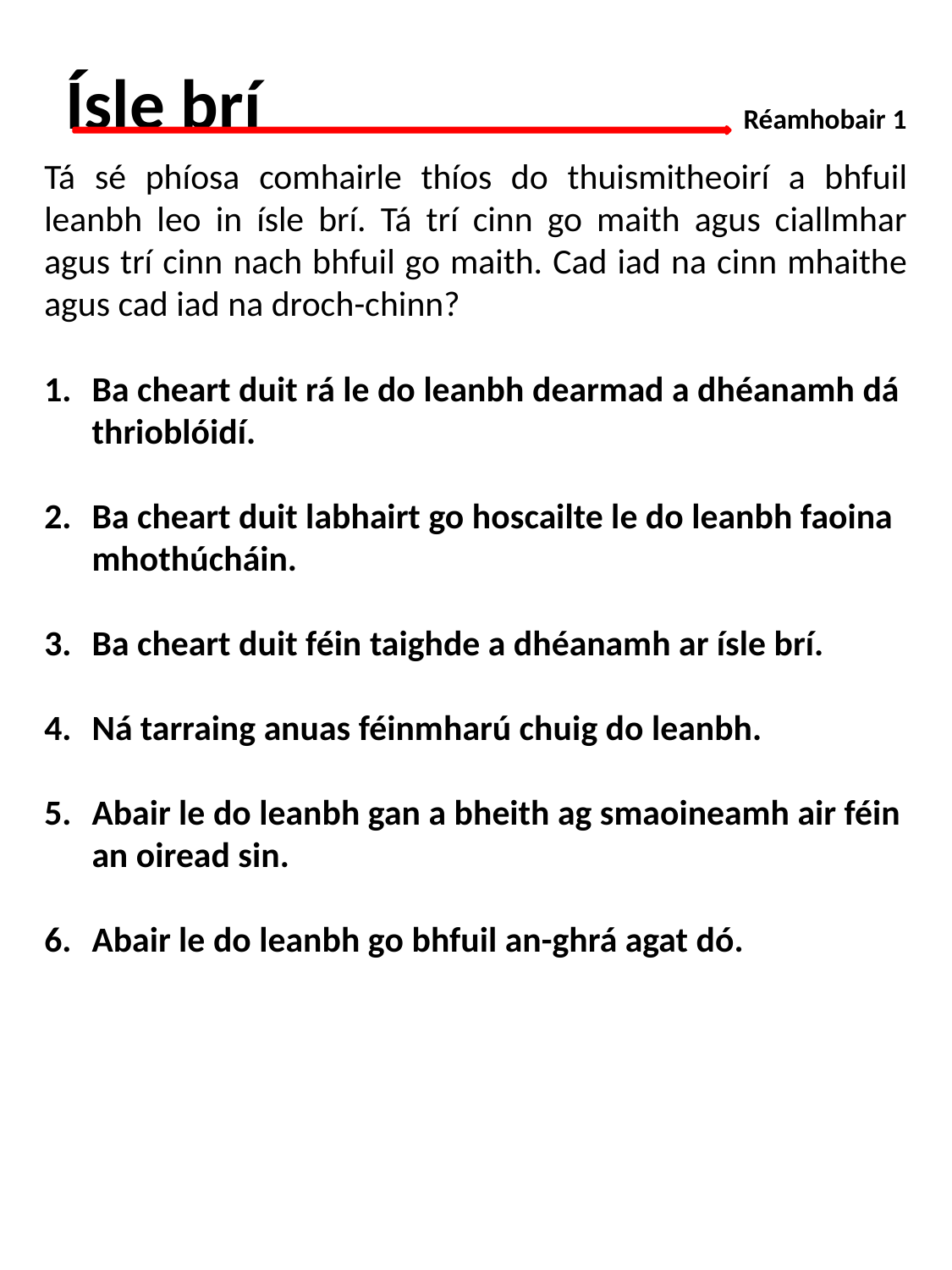

# Ísle brí				   Réamhobair 1

Tá sé phíosa comhairle thíos do thuismitheoirí a bhfuil leanbh leo in ísle brí. Tá trí cinn go maith agus ciallmhar agus trí cinn nach bhfuil go maith. Cad iad na cinn mhaithe agus cad iad na droch-chinn?

Ba cheart duit rá le do leanbh dearmad a dhéanamh dá thrioblóidí.

Ba cheart duit labhairt go hoscailte le do leanbh faoina mhothúcháin.

Ba cheart duit féin taighde a dhéanamh ar ísle brí.

Ná tarraing anuas féinmharú chuig do leanbh.

Abair le do leanbh gan a bheith ag smaoineamh air féin an oiread sin.

Abair le do leanbh go bhfuil an-ghrá agat dó.